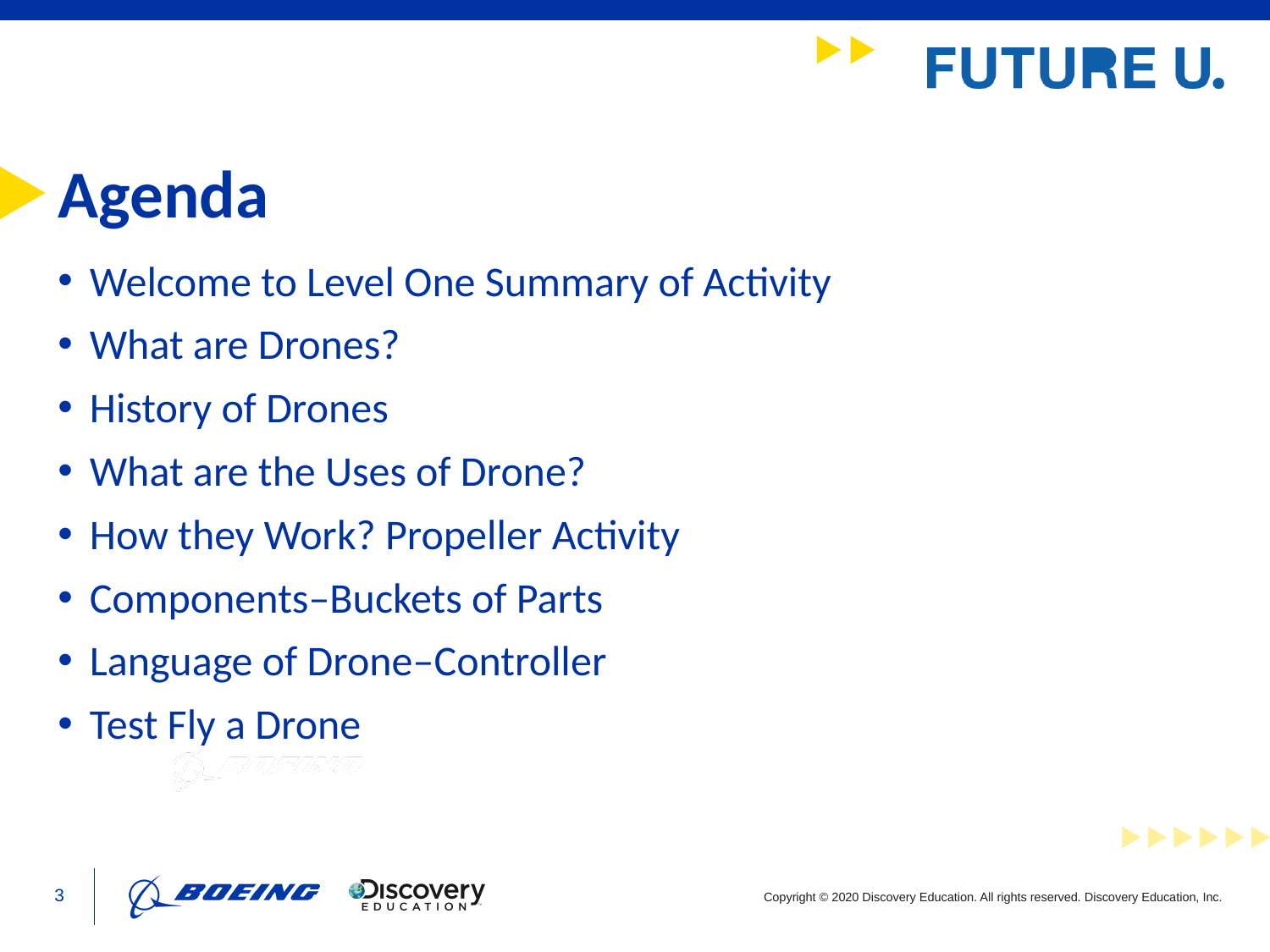

# Agenda
Welcome to Level One Summary of Activity
What are Drones?
History of Drones
What are the Uses of Drone?
How they Work? Propeller Activity
Components–Buckets of Parts
Language of Drone–Controller
Test Fly a Drone